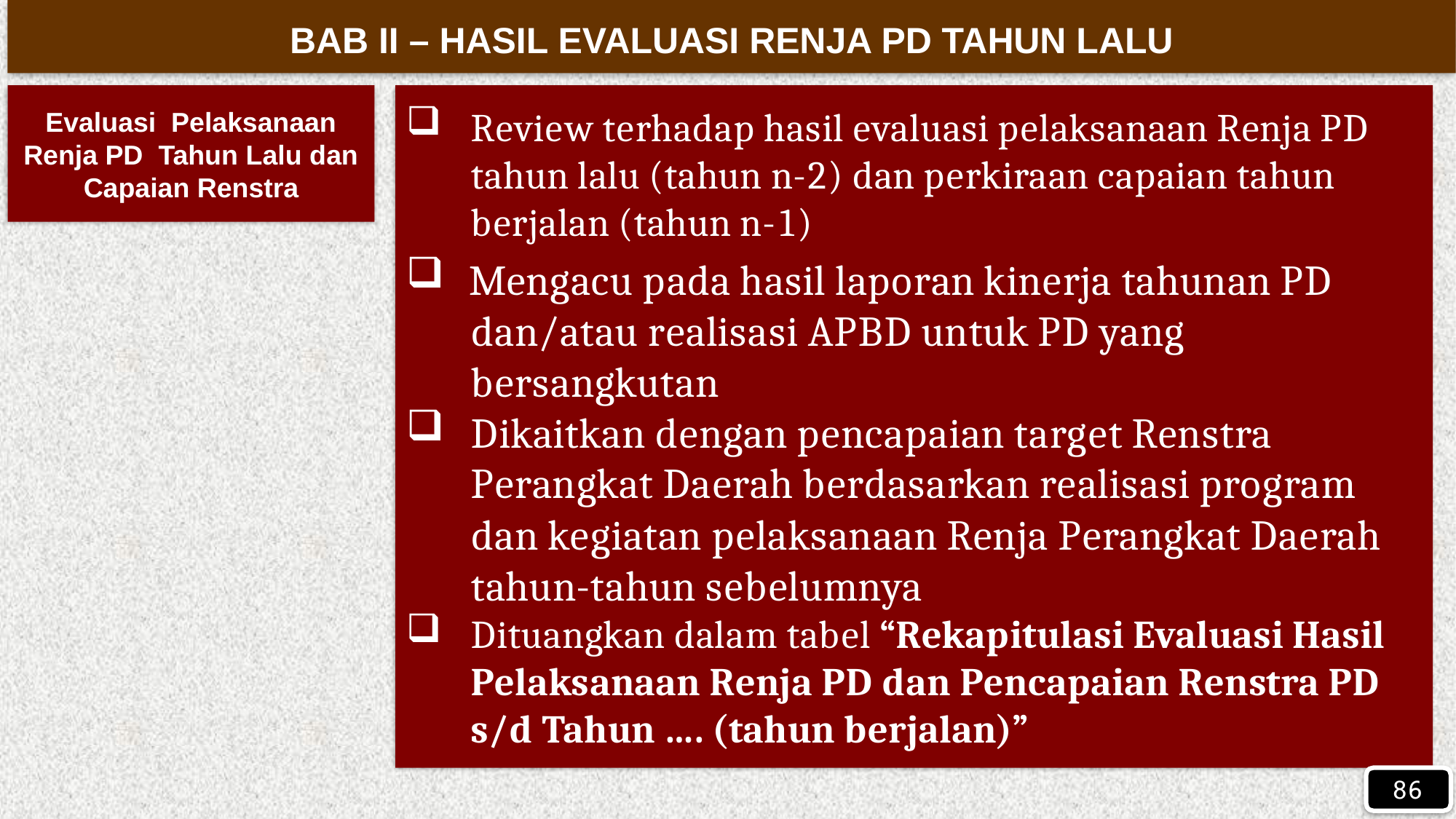

BAB II – HASIL EVALUASI RENJA PD TAHUN LALU
Evaluasi  Pelaksanaan Renja PD  Tahun Lalu dan Capaian Renstra
Review terhadap hasil evaluasi pelaksanaan Renja PD tahun lalu (tahun n-2) dan perkiraan capaian tahun berjalan (tahun n-1)
Mengacu pada hasil laporan kinerja tahunan PD dan/atau realisasi APBD untuk PD yang bersangkutan
Dikaitkan dengan pencapaian target Renstra Perangkat Daerah berdasarkan realisasi program dan kegiatan pelaksanaan Renja Perangkat Daerah tahun-tahun sebelumnya
Dituangkan dalam tabel “Rekapitulasi Evaluasi Hasil Pelaksanaan Renja PD dan Pencapaian Renstra PD s/d Tahun …. (tahun berjalan)”
86